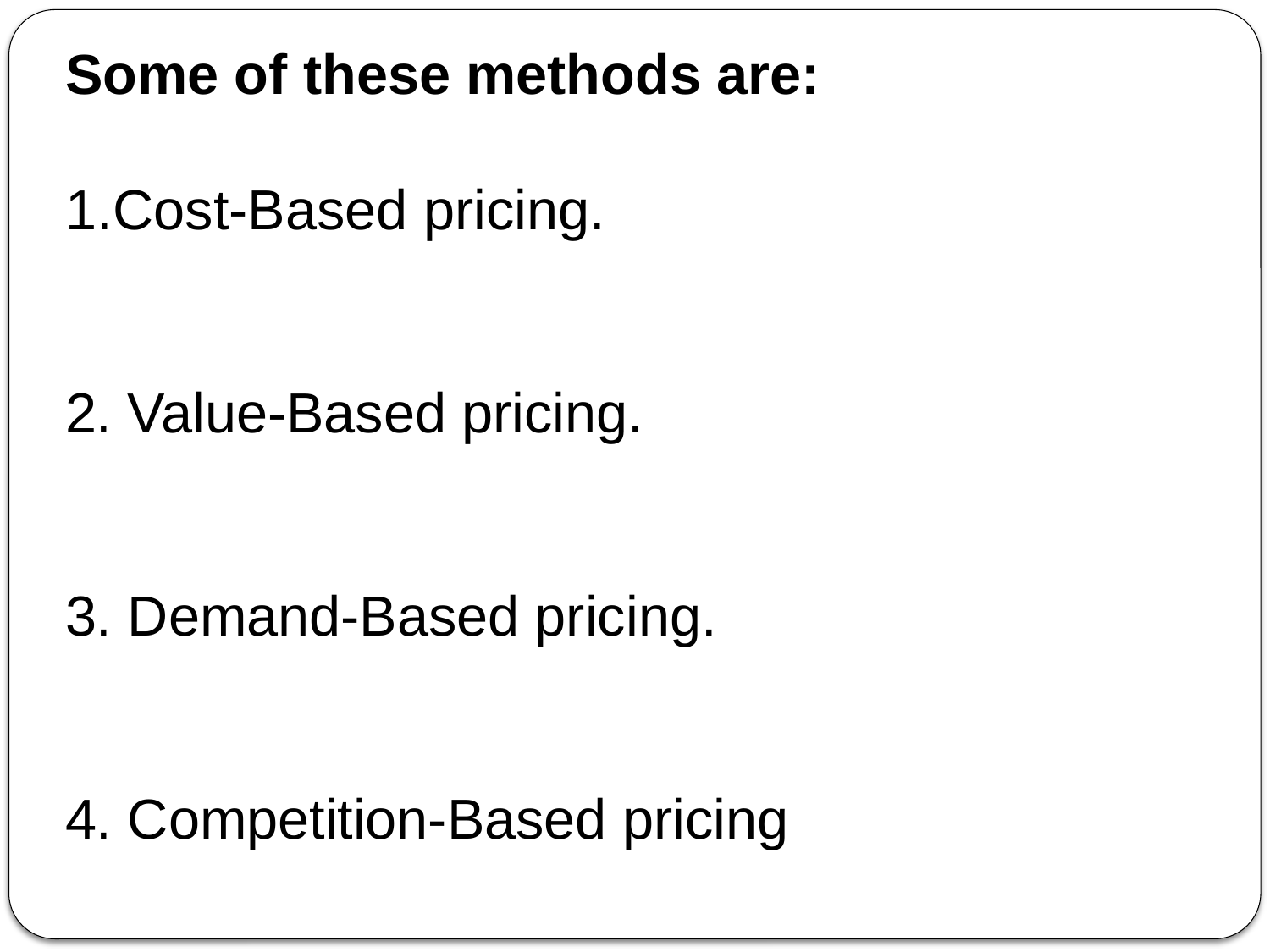

Some of these methods are:

Cost-Based pricing.

2. Value-Based pricing.

3. Demand-Based pricing.

4. Competition-Based pricing